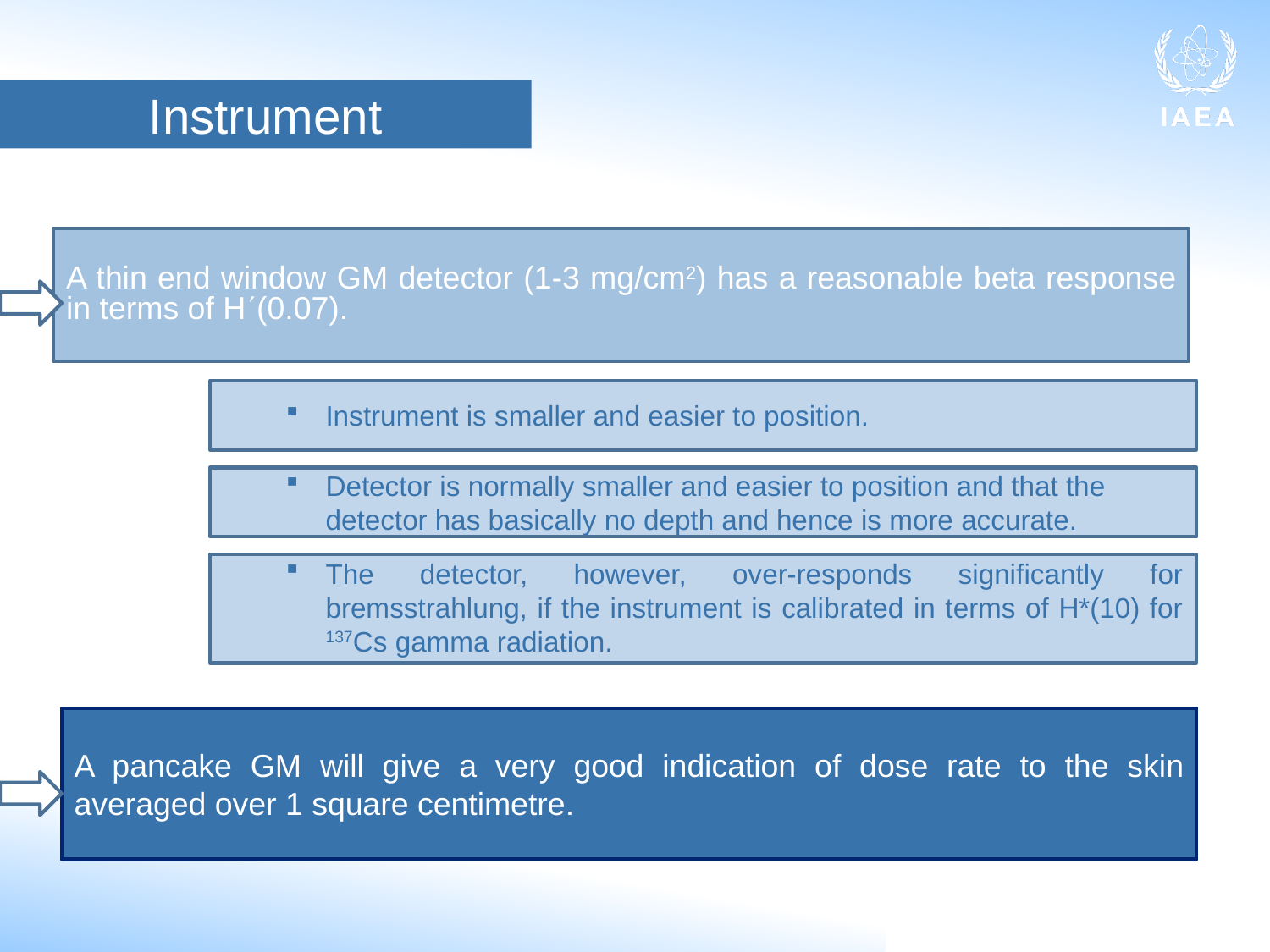

Instrument
A thin end window GM detector (1-3 mg/cm2) has a reasonable beta response in terms of H′(0.07).

Instrument is smaller and easier to position.

Detector is normally smaller and easier to position and that the detector has basically no depth and hence is more accurate.

The detector, however, over-responds significantly for bremsstrahlung, if the instrument is calibrated in terms of H*(10) for 137Cs gamma radiation.

A pancake GM will give a very good indication of dose rate to the skin averaged over 1 square centimetre.